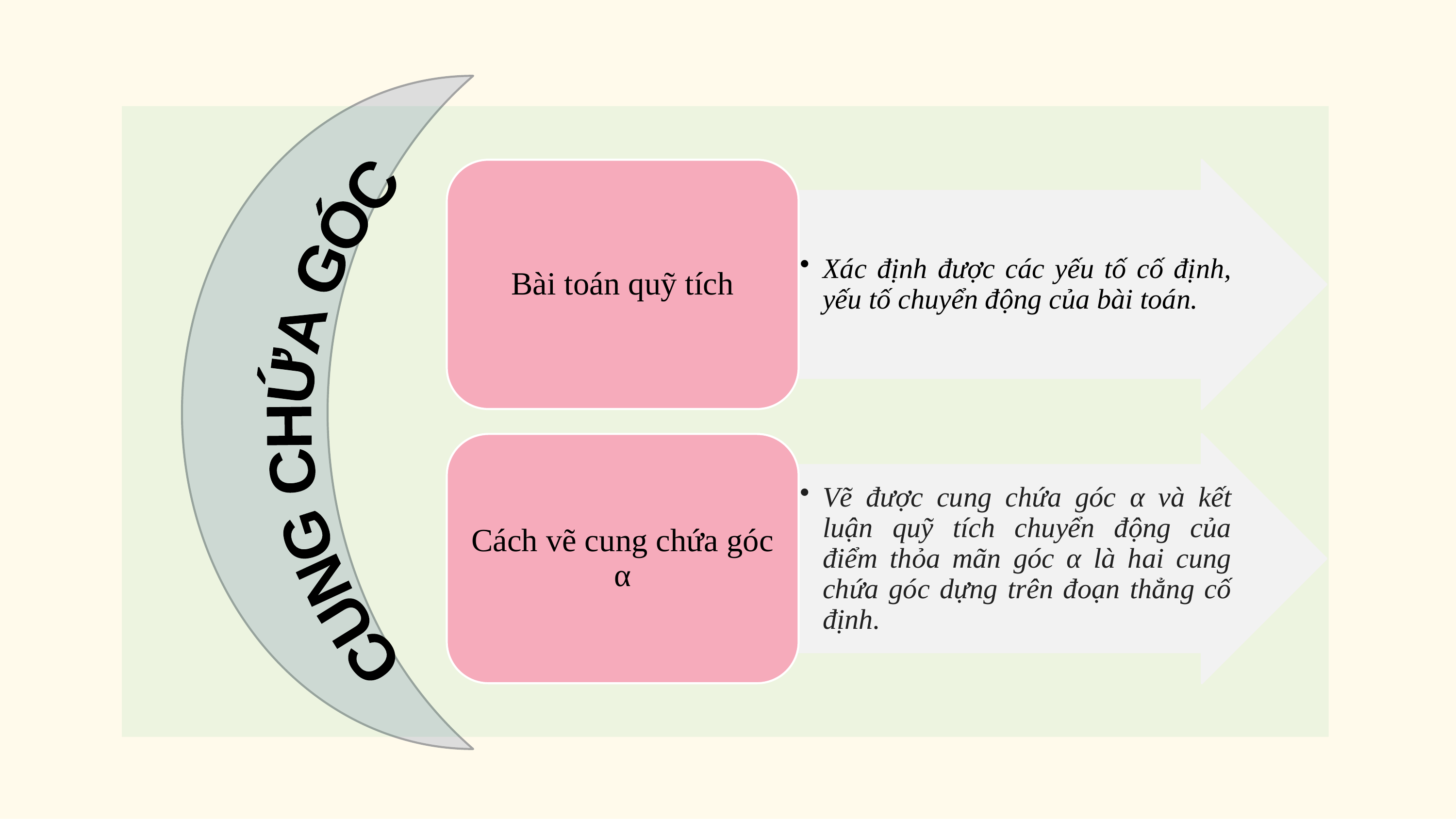

CUNG CHỨA GÓC

Bài toán quỹ tích
Xác định được các yếu tố cố định, yếu tố chuyển động của bài toán.
Cách vẽ cung chứa góc α
Vẽ được cung chứa góc α và kết luận quỹ tích chuyển động của điểm thỏa mãn góc α là hai cung chứa góc dựng trên đoạn thẳng cố định.